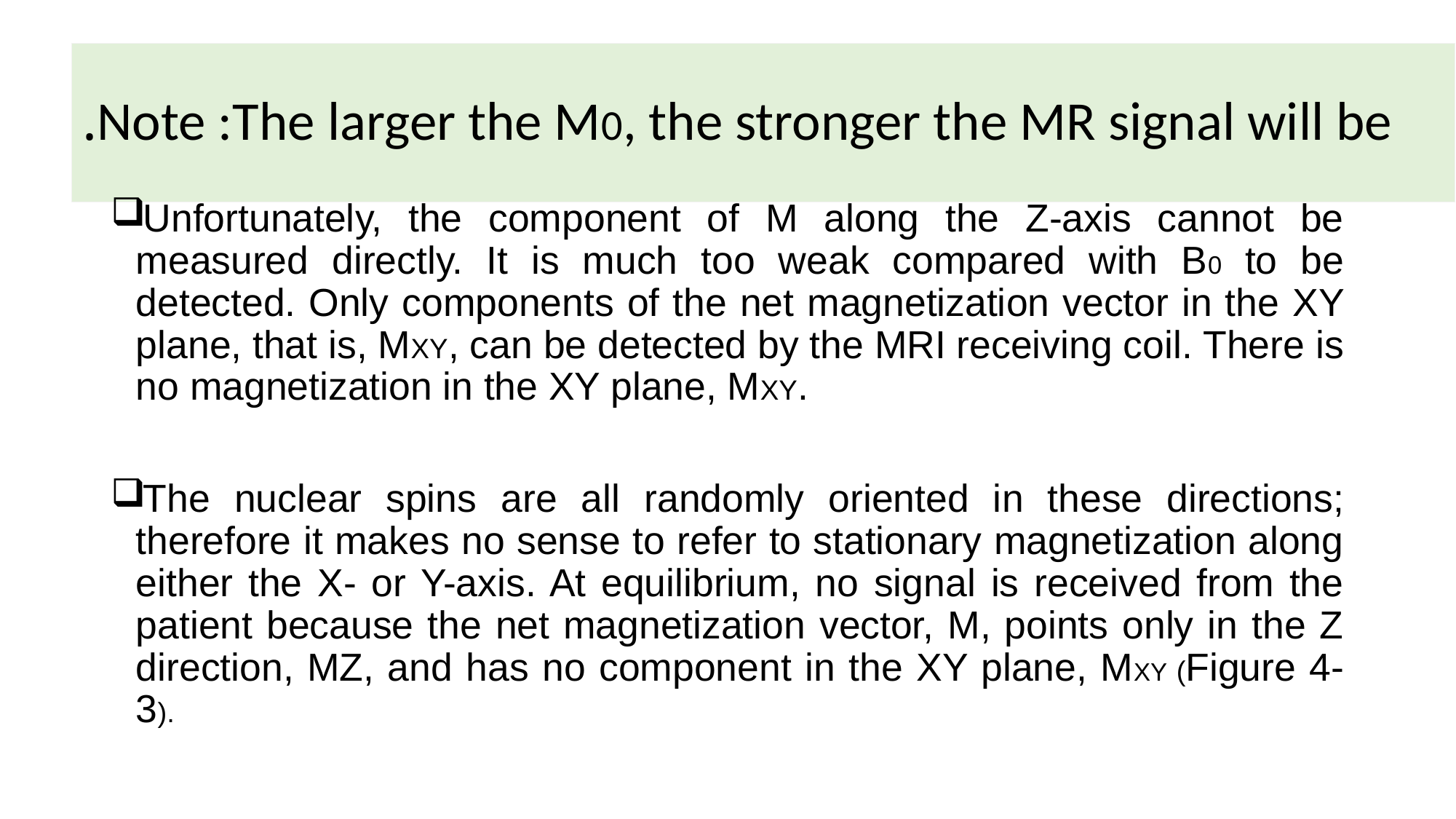

# Note :The larger the M0, the stronger the MR signal will be.
Unfortunately, the component of M along the Z-axis cannot be measured directly. It is much too weak compared with B0 to be detected. Only components of the net magnetization vector in the XY plane, that is, MXY, can be detected by the MRI receiving coil. There is no magnetization in the XY plane, MXY.

The nuclear spins are all randomly oriented in these directions; therefore it makes no sense to refer to stationary magnetization along either the X- or Y-axis. At equilibrium, no signal is received from the patient because the net magnetization vector, M, points only in the Z direction, MZ, and has no component in the XY plane, MXY (Figure 4-3).